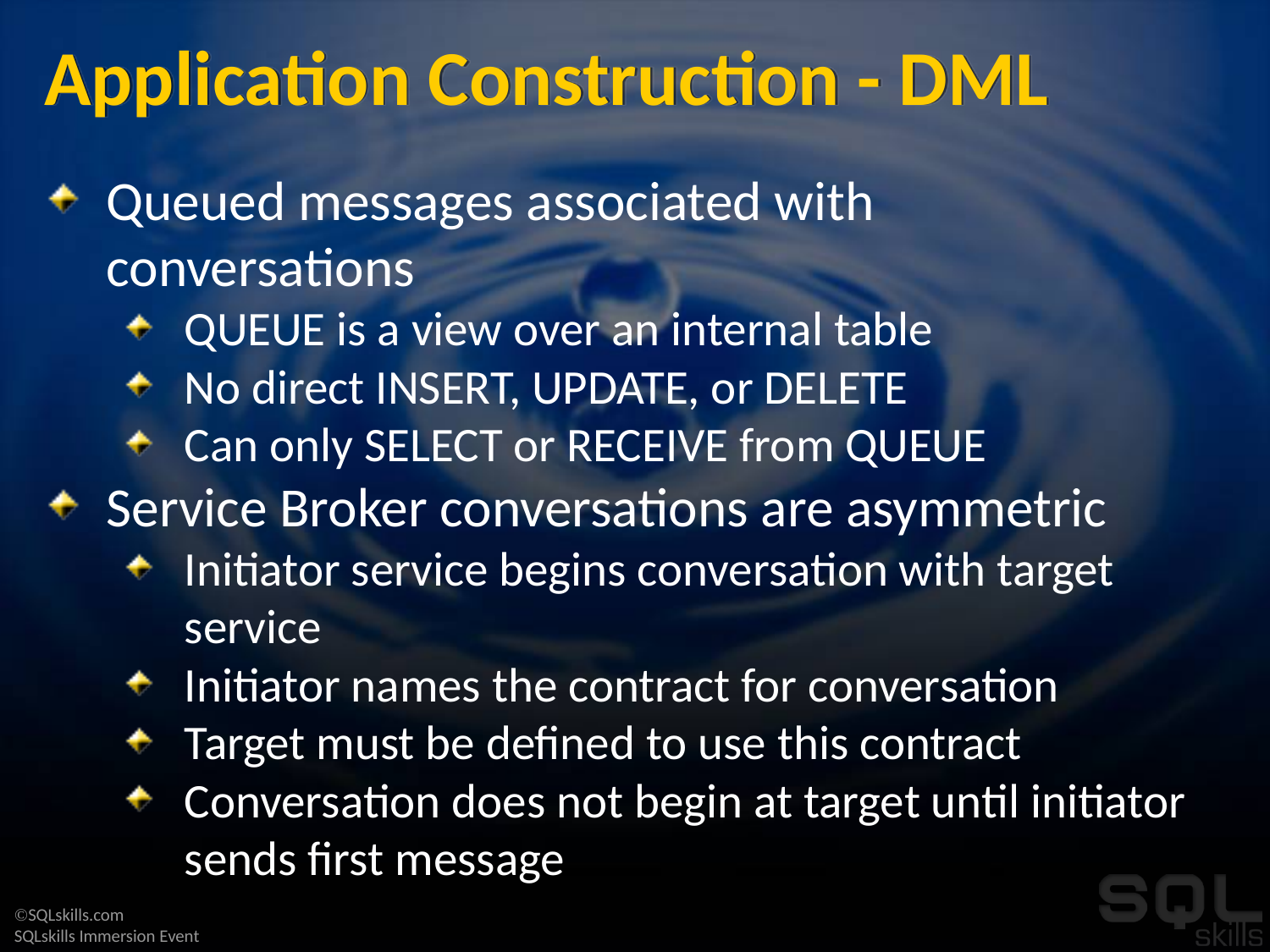

# Application Construction - DML
Queued messages associated with conversations
QUEUE is a view over an internal table
No direct INSERT, UPDATE, or DELETE
Can only SELECT or RECEIVE from QUEUE
Service Broker conversations are asymmetric
Initiator service begins conversation with target service
Initiator names the contract for conversation
Target must be defined to use this contract
Conversation does not begin at target until initiator sends first message